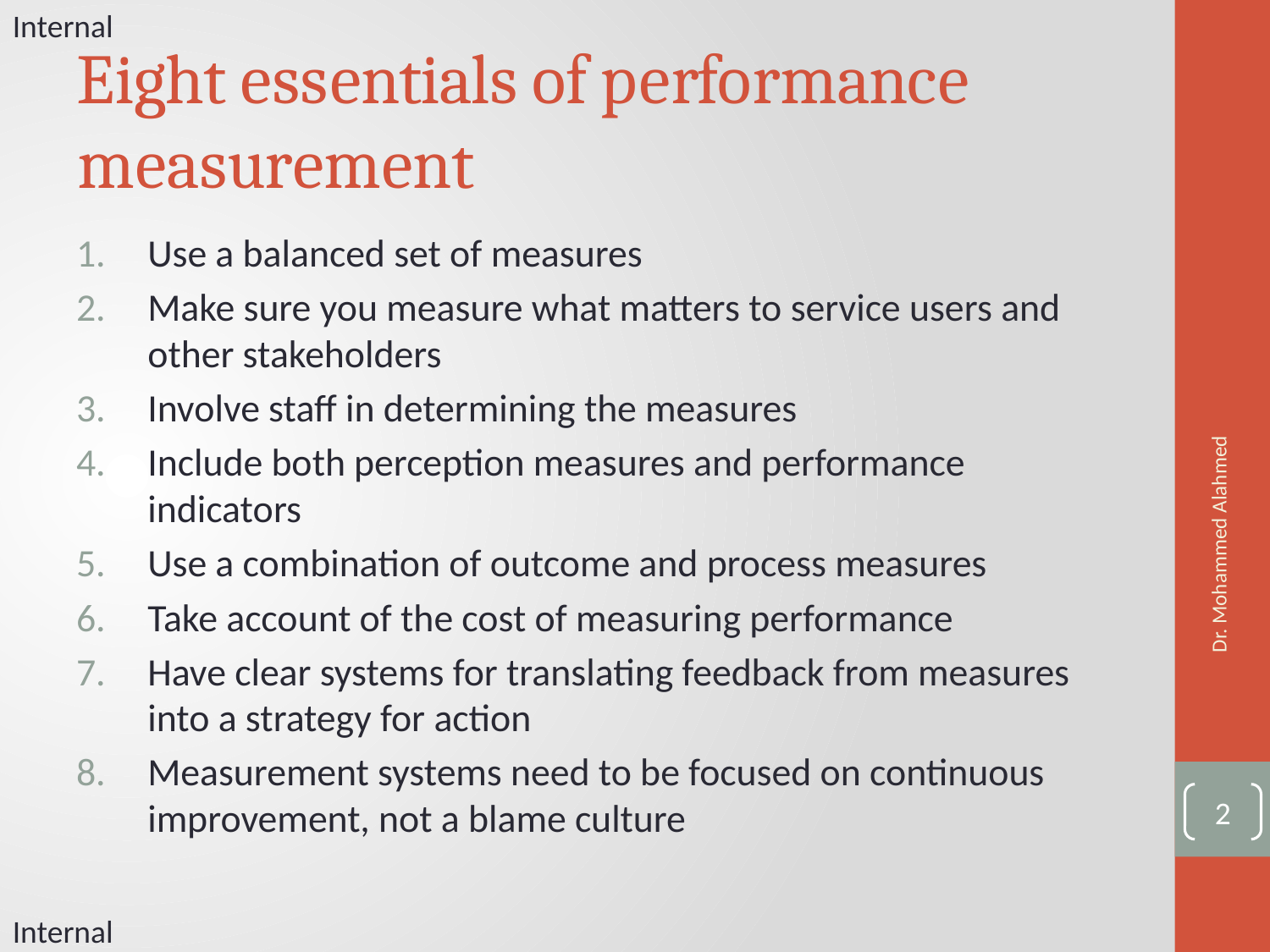

# Eight essentials of performance measurement
Use a balanced set of measures
Make sure you measure what matters to service users and other stakeholders
Involve staff in determining the measures
Include both perception measures and performance indicators
Use a combination of outcome and process measures
Take account of the cost of measuring performance
Have clear systems for translating feedback from measures into a strategy for action
Measurement systems need to be focused on continuous improvement, not a blame culture
Dr. Mohammed Alahmed
2